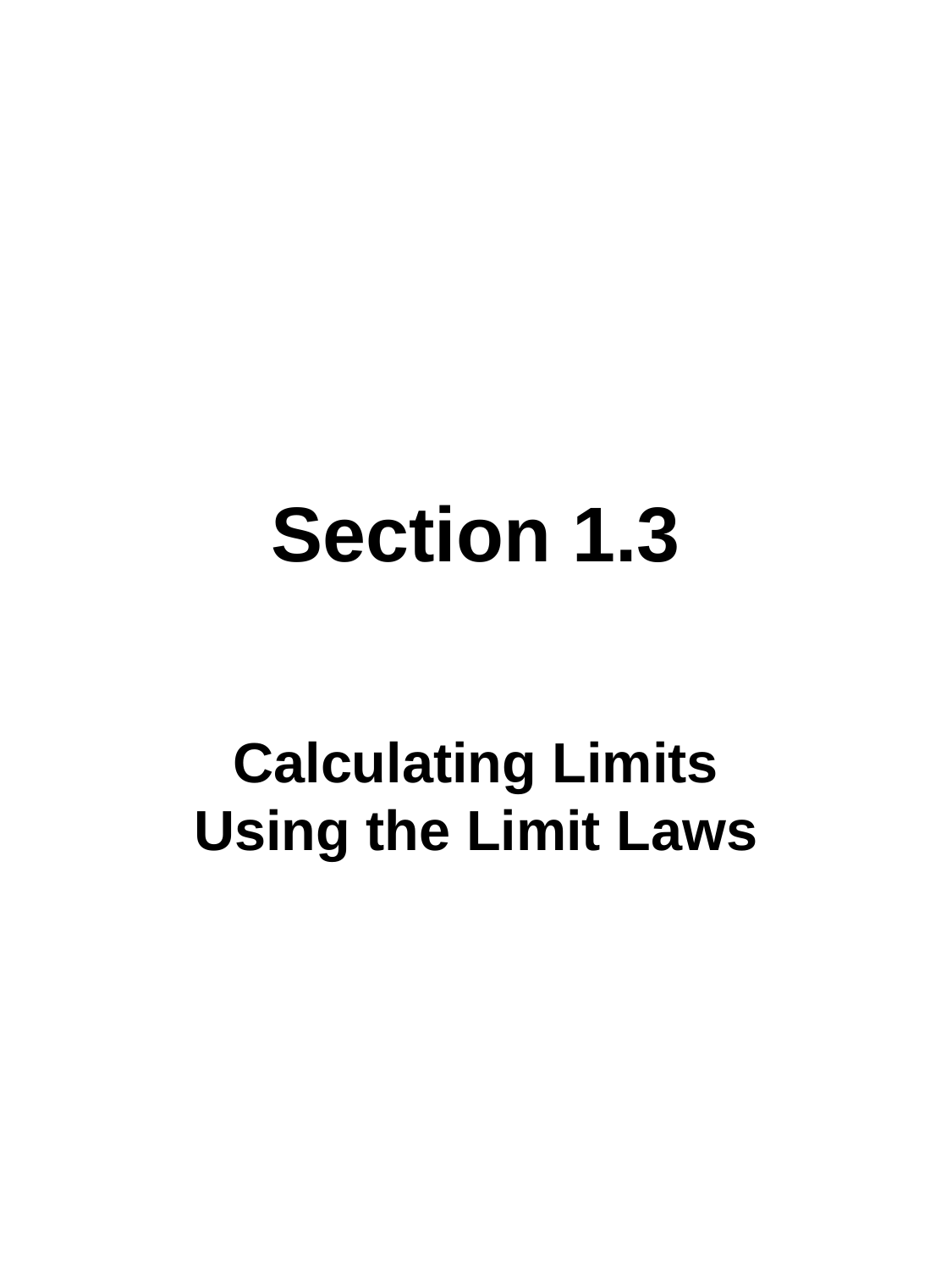

# Section 1.3
Calculating Limits Using the Limit Laws